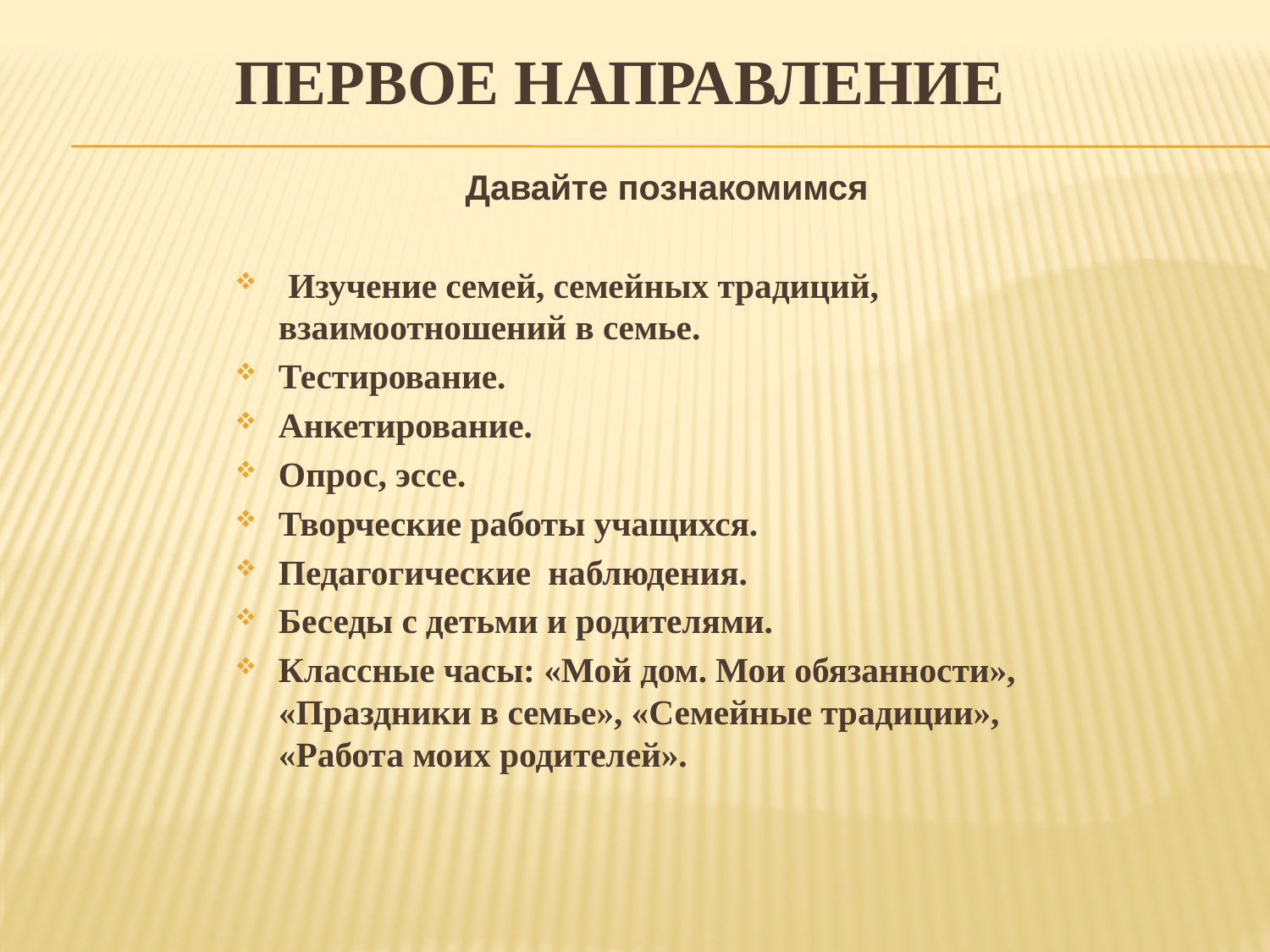

# Первое направление
Давайте познакомимся

 Изучение семей, семейных традиций,  взаимоотношений в семье.
Тестирование.
Анкетирование.
Опрос, эссе.
Творческие работы учащихся.
Педагогические  наблюдения.
Беседы с детьми и родителями.
Классные часы: «Мой дом. Мои обязанности», «Праздники в семье», «Семейные традиции», «Работа моих родителей».